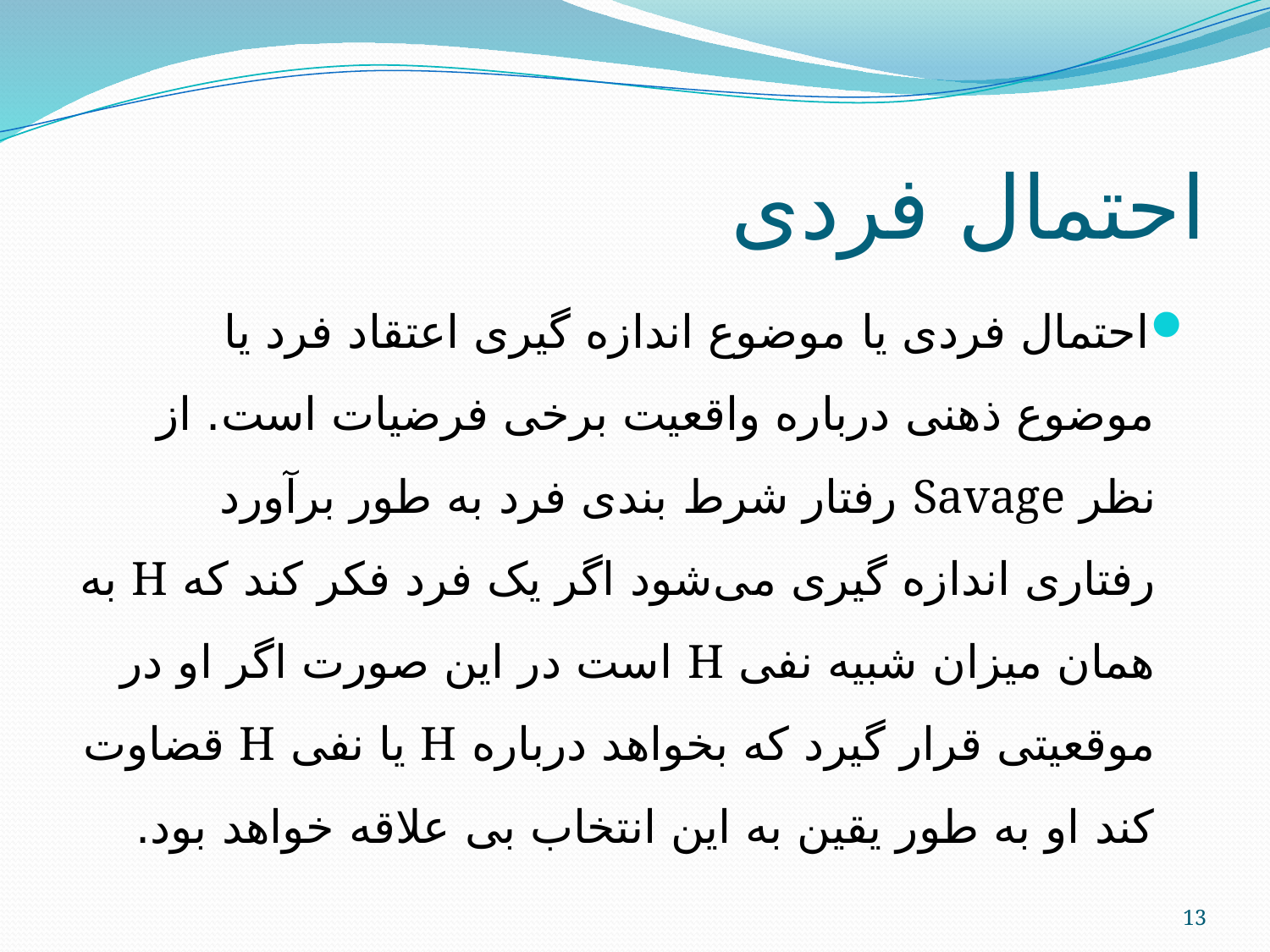

# احتمال فردی
احتمال فردی یا موضوع اندازه گیری اعتقاد فرد یا موضوع ذهنی درباره واقعیت برخی فرضیات است. از نظر Savage رفتار شرط بندی فرد به طور برآورد رفتاری اندازه گیری می‌شود اگر یک فرد فکر کند که H به همان میزان شبیه نفی H است در این صورت اگر او در موقعیتی قرار گیرد که بخواهد درباره H یا نفی H قضاوت کند او به طور یقین به این انتخاب بی علاقه خواهد بود.

13